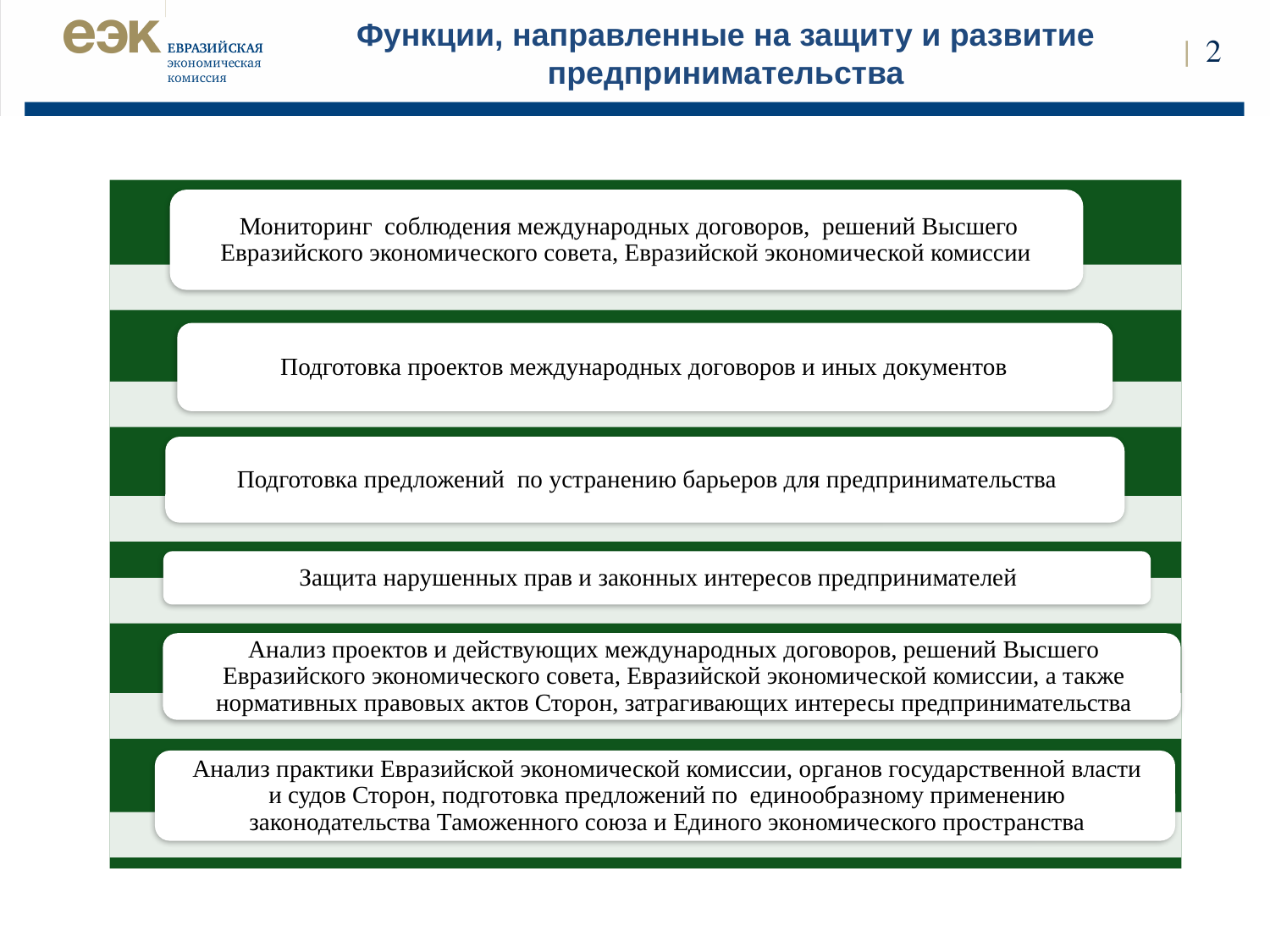

Функции, направленные на защиту и развитие предпринимательства
|  2
Мониторинг  соблюдения международных договоров,  решений Высшего Евразийского экономического совета, Евразийской экономической комиссии
Подготовка проектов международных договоров и иных документов
Подготовка предложений  по устранению барьеров для предпринимательства
Защита нарушенных прав и законных интересов предпринимателей
Анализ проектов и действующих международных договоров, решений Высшего Евразийского экономического совета, Евразийской экономической комиссии, а также нормативных правовых актов Сторон, затрагивающих интересы предпринимательства
Анализ практики Евразийской экономической комиссии, органов государственной власти и судов Сторон, подготовка предложений по  единообразному применению законодательства Таможенного союза и Единого экономического пространства